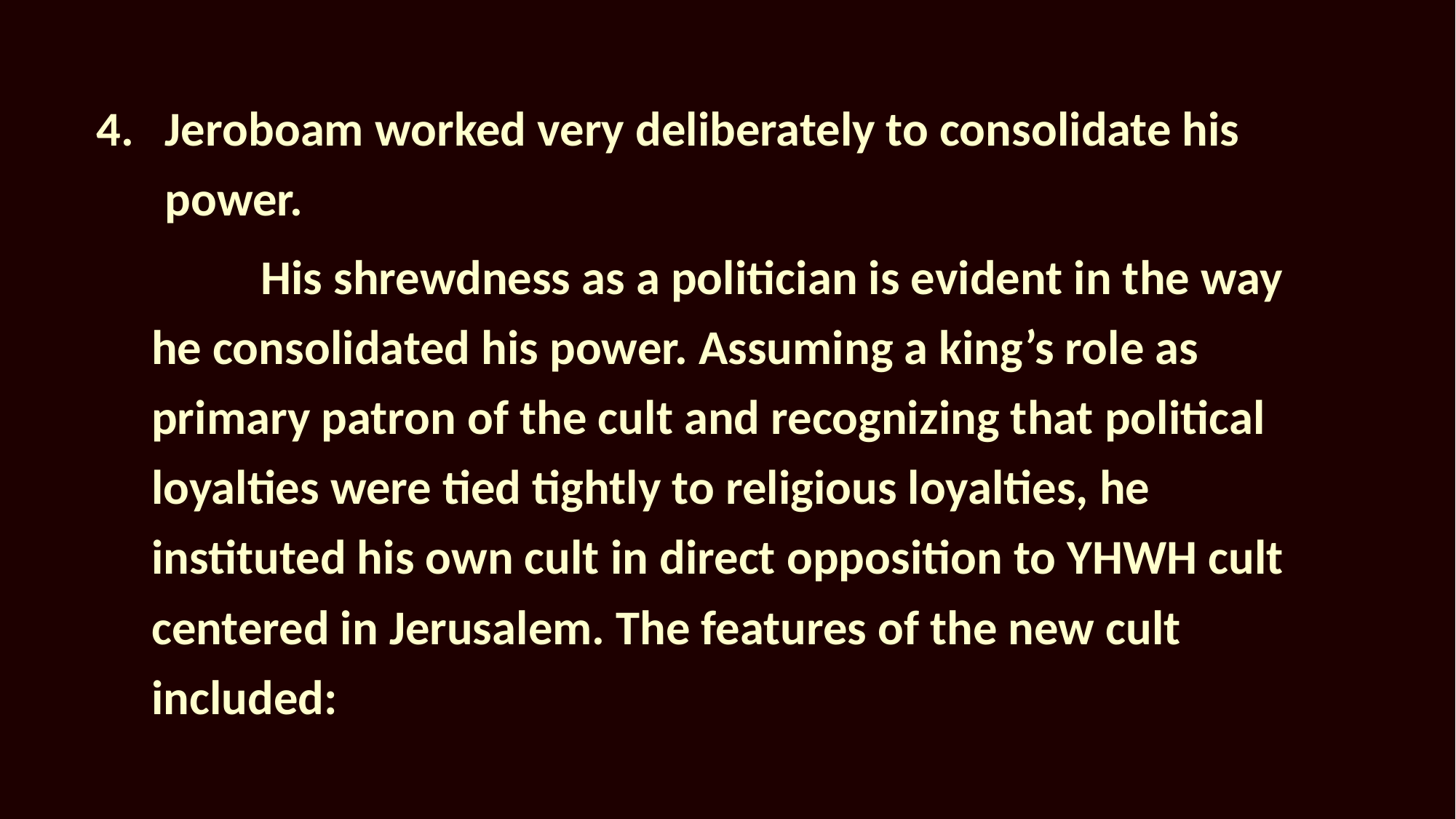

4.	Jeroboam worked very deliberately to consolidate his power.
		His shrewdness as a politician is evident in the way he consolidated his power. Assuming a king’s role as primary patron of the cult and recognizing that political loyalties were tied tightly to religious loyalties, he instituted his own cult in direct opposition to YHWH cult centered in Jerusalem. The features of the new cult included: